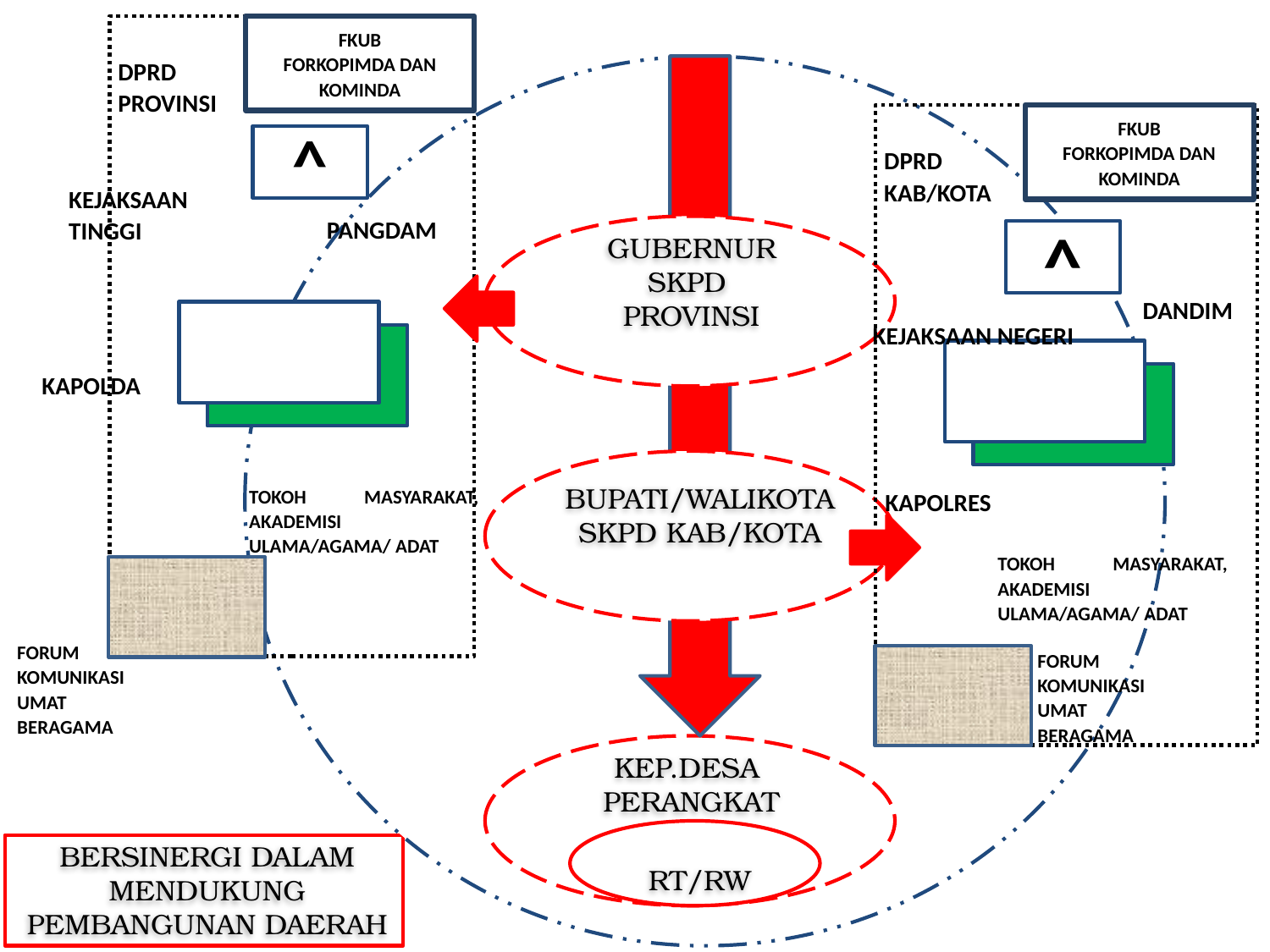

FKUB
FORKOPIMDA DAN KOMINDA
DPRD
PROVINSI
KEJAKSAAN
TINGGI
PANGDAM

KAPOLDA

TOKOH MASYARAKAT, AKADEMISI ULAMA/AGAMA/ ADAT

FORUM KOMUNIKASI UMAT  BERAGAMA

FKUB
FORKOPIMDA DAN KOMINDA
DPRD
KAB/KOTA
^
^

DANDIM
GUBERNUR
SKPD
PROVINSI
KEJAKSAAN NEGERI

KAPOLRES

BUPATI/WALIKOTA
SKPD KAB/KOTA

TOKOH MASYARAKAT, AKADEMISI ULAMA/AGAMA/ ADAT
FORUM KOMUNIKASI UMAT  BERAGAMA

KEP.DESA
PERANGKAT

RT/RW
BERSINERGI DALAM MENDUKUNG PEMBANGUNAN DAERAH